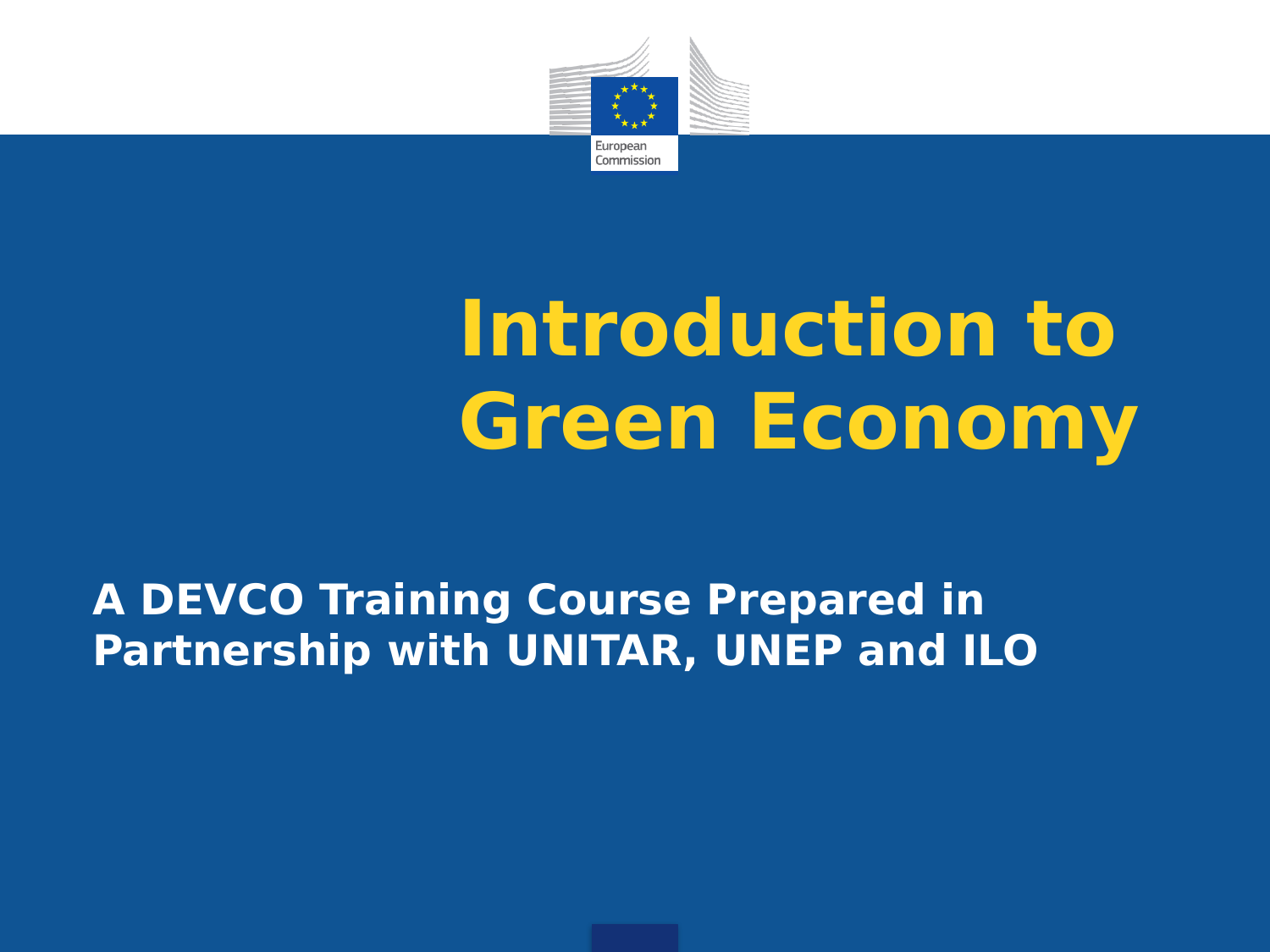

# Introduction to Green Economy
A DEVCO Training Course Prepared in Partnership with UNITAR, UNEP and ILO